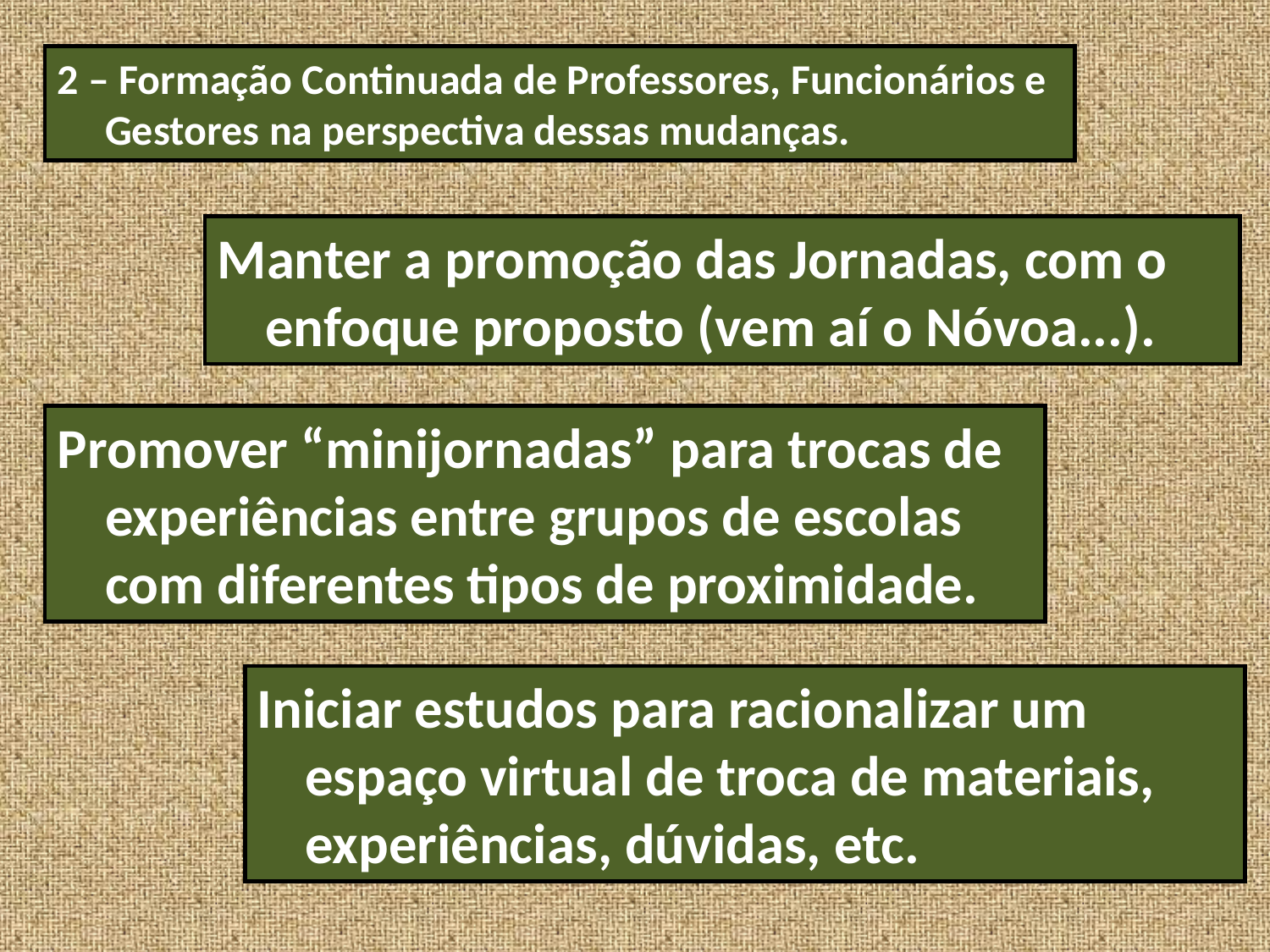

2 – Formação Continuada de Professores, Funcionários e Gestores na perspectiva dessas mudanças.
Manter a promoção das Jornadas, com o enfoque proposto (vem aí o Nóvoa...).
Promover “minijornadas” para trocas de experiências entre grupos de escolas com diferentes tipos de proximidade.
Iniciar estudos para racionalizar um espaço virtual de troca de materiais, experiências, dúvidas, etc.